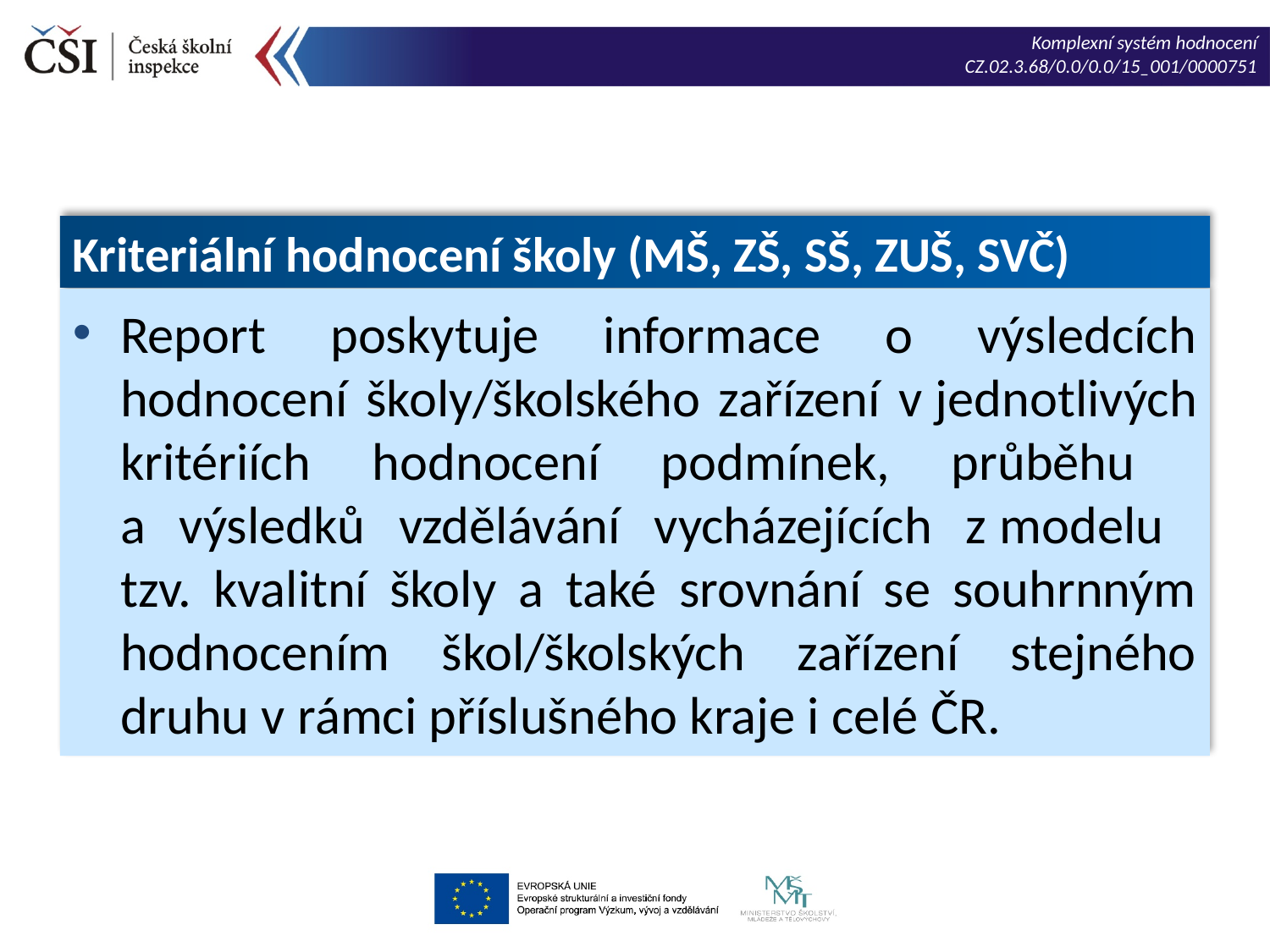

Kriteriální hodnocení školy (MŠ, ZŠ, SŠ, ZUŠ, SVČ)
Report poskytuje informace o výsledcích hodnocení školy/školského zařízení v jednotlivých kritériích hodnocení podmínek, průběhu
a výsledků vzdělávání vycházejících z modelu
tzv. kvalitní školy a také srovnání se souhrnným hodnocením škol/školských zařízení stejného druhu v rámci příslušného kraje i celé ČR.